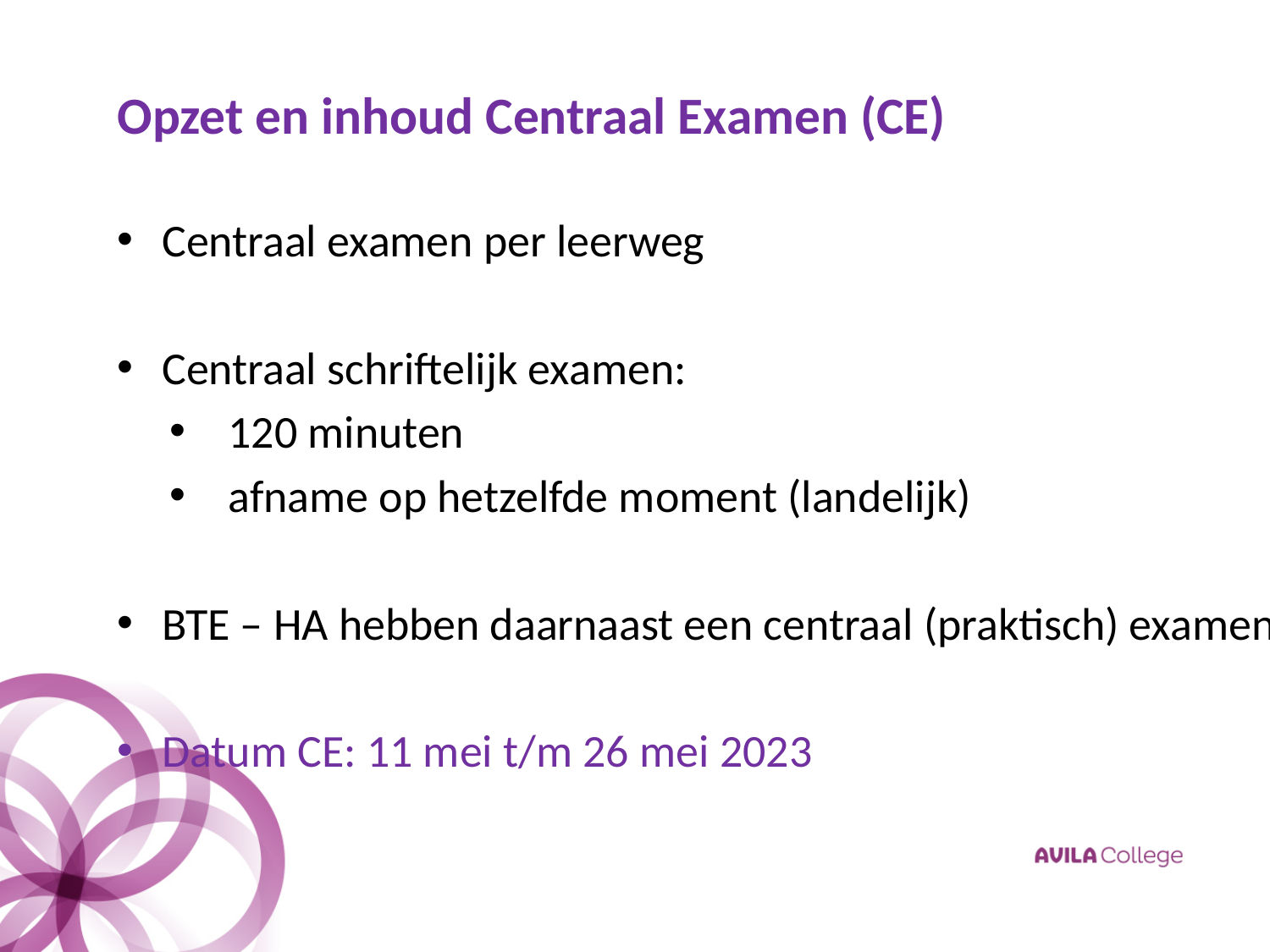

Opzet en inhoud Centraal Examen (CE)

Centraal examen per leerweg

Centraal schriftelijk examen:
120 minuten
afname op hetzelfde moment (landelijk)

BTE – HA hebben daarnaast een centraal (praktisch) examen

Datum CE: 11 mei t/m 26 mei 2023